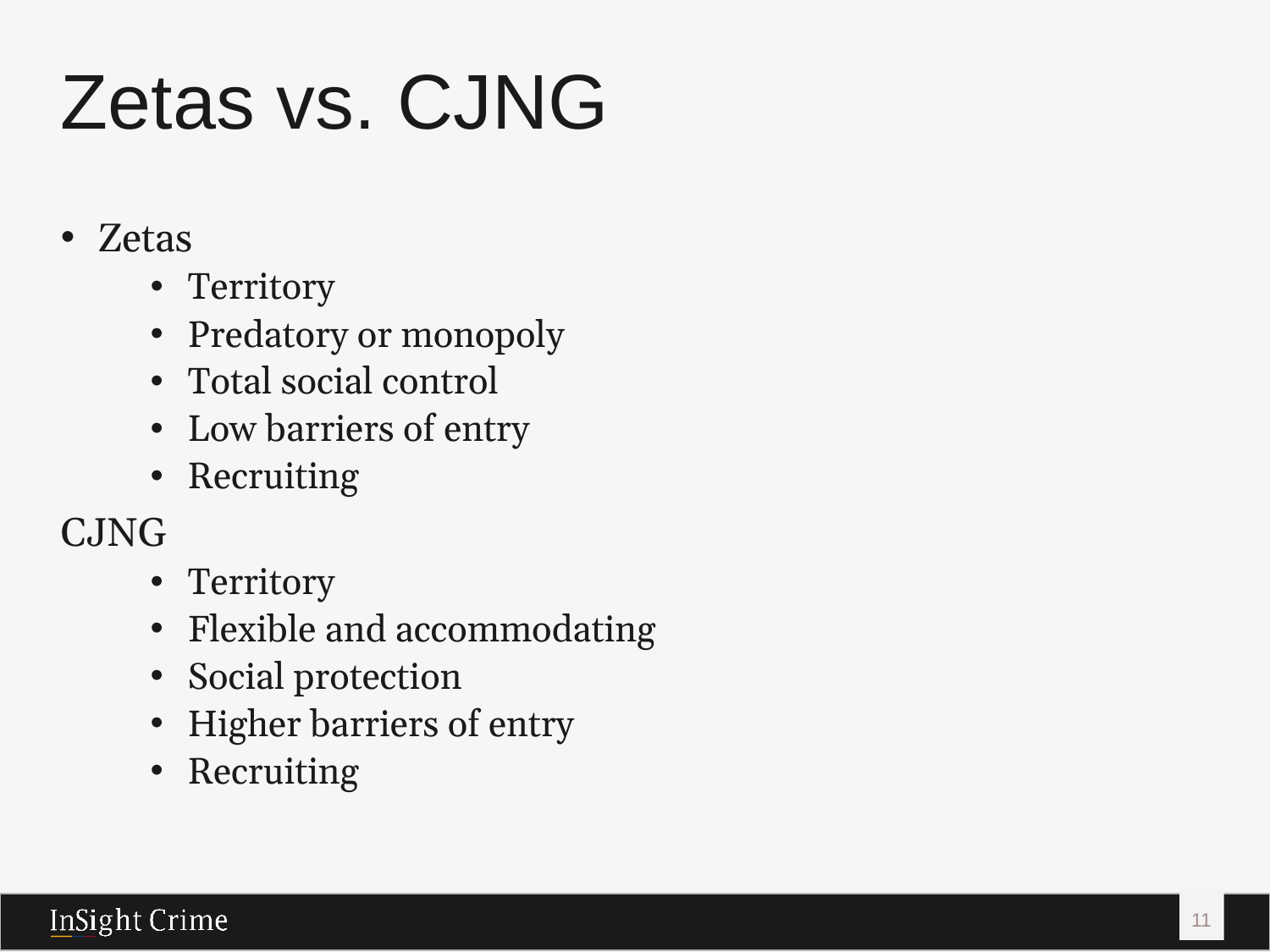

# Zetas vs. CJNG

Zetas
Territory
Predatory or monopoly
Total social control
Low barriers of entry
Recruiting
CJNG
Territory
Flexible and accommodating
Social protection
Higher barriers of entry
Recruiting

11